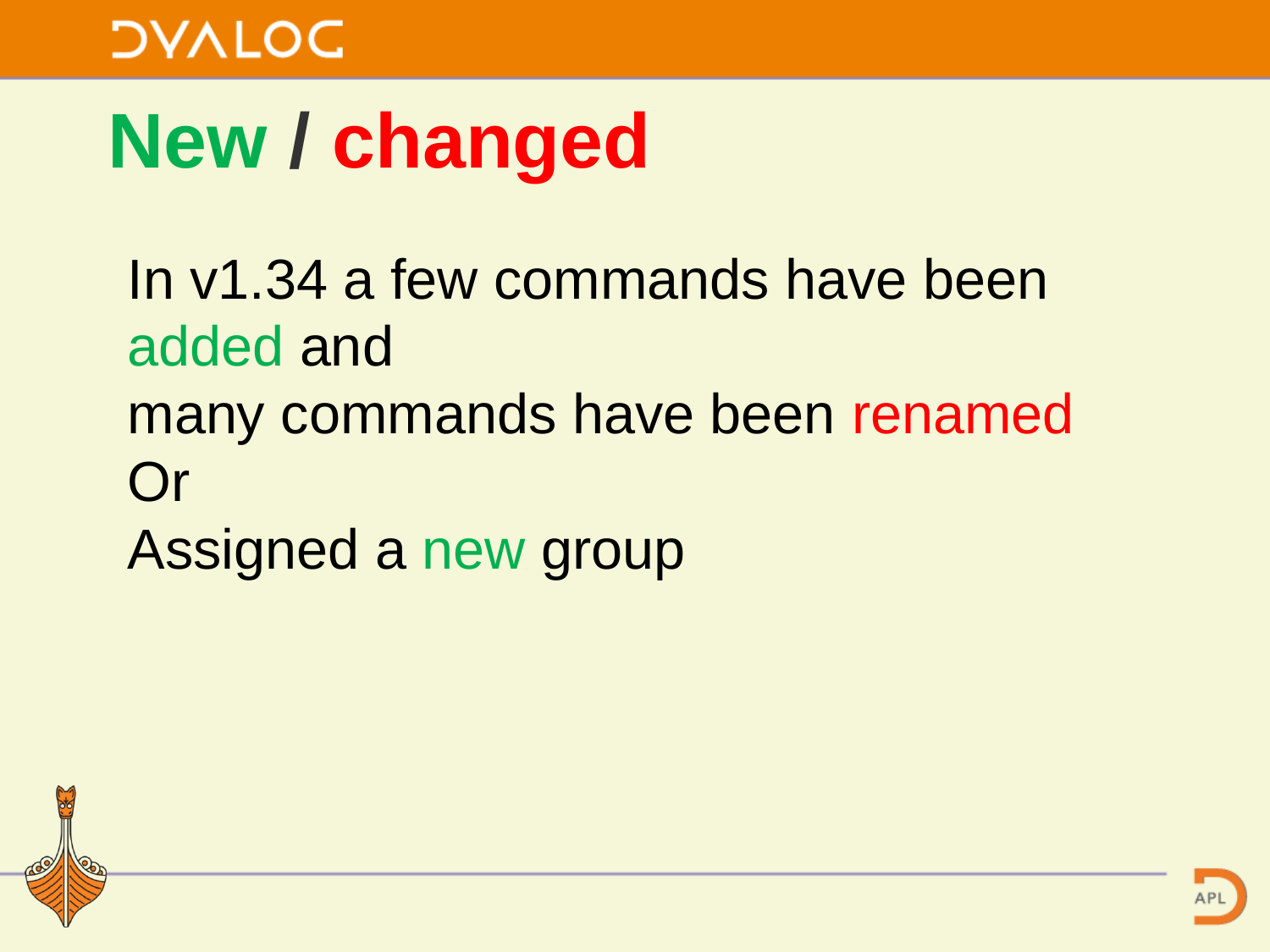

# New / changed
In v1.34 a few commands have been added and
many commands have been renamed
Or
Assigned a new group